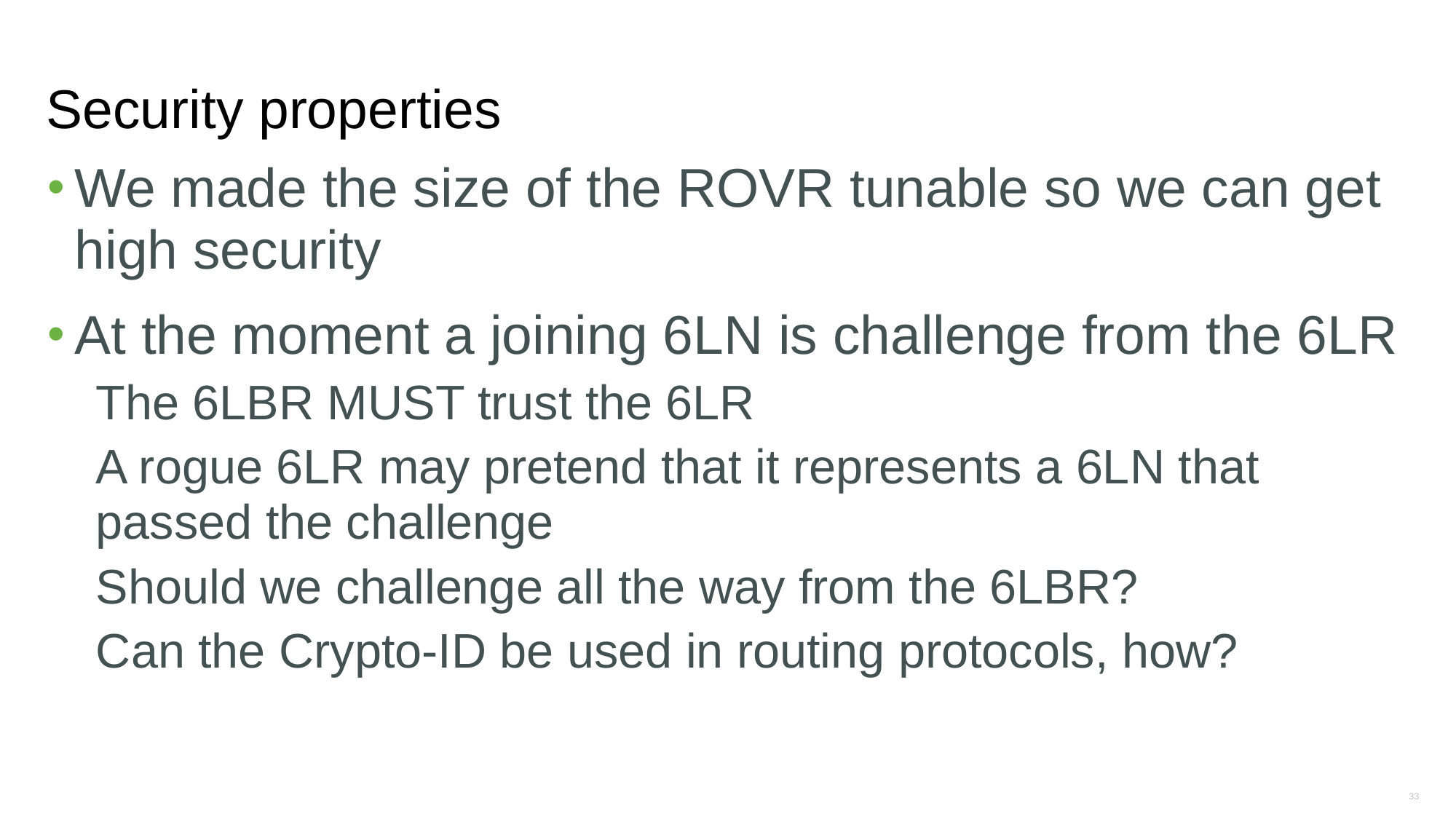

# Security properties
We made the size of the ROVR tunable so we can get high security
At the moment a joining 6LN is challenge from the 6LR
The 6LBR MUST trust the 6LR
A rogue 6LR may pretend that it represents a 6LN that passed the challenge
Should we challenge all the way from the 6LBR?
Can the Crypto-ID be used in routing protocols, how?